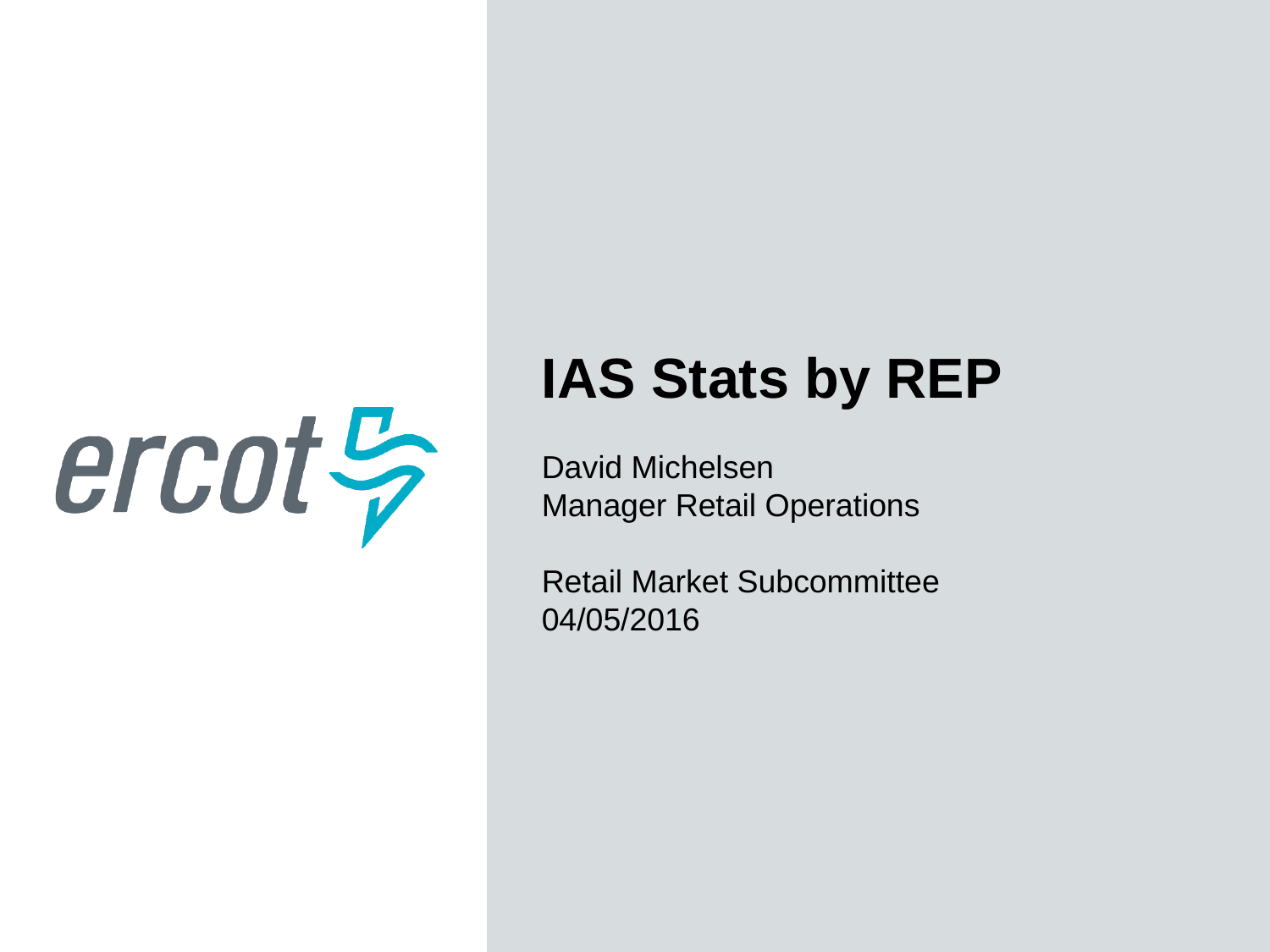

IAS Stats by REP

David Michelsen
Manager Retail Operations

Retail Market Subcommittee
04/05/2016